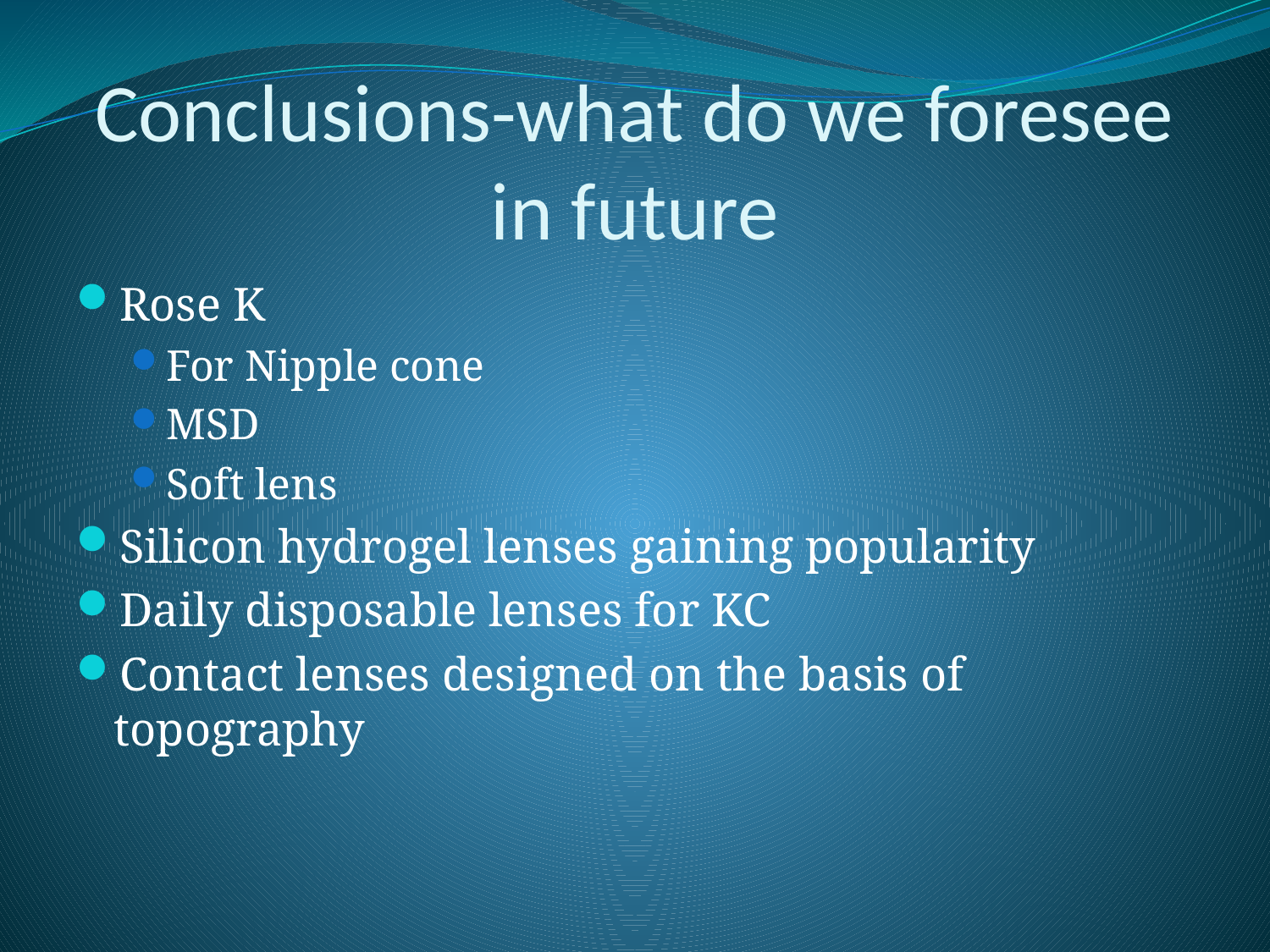

# Conclusions-what do we foresee in future
Rose K
For Nipple cone
MSD
Soft lens
Silicon hydrogel lenses gaining popularity
Daily disposable lenses for KC
Contact lenses designed on the basis of topography